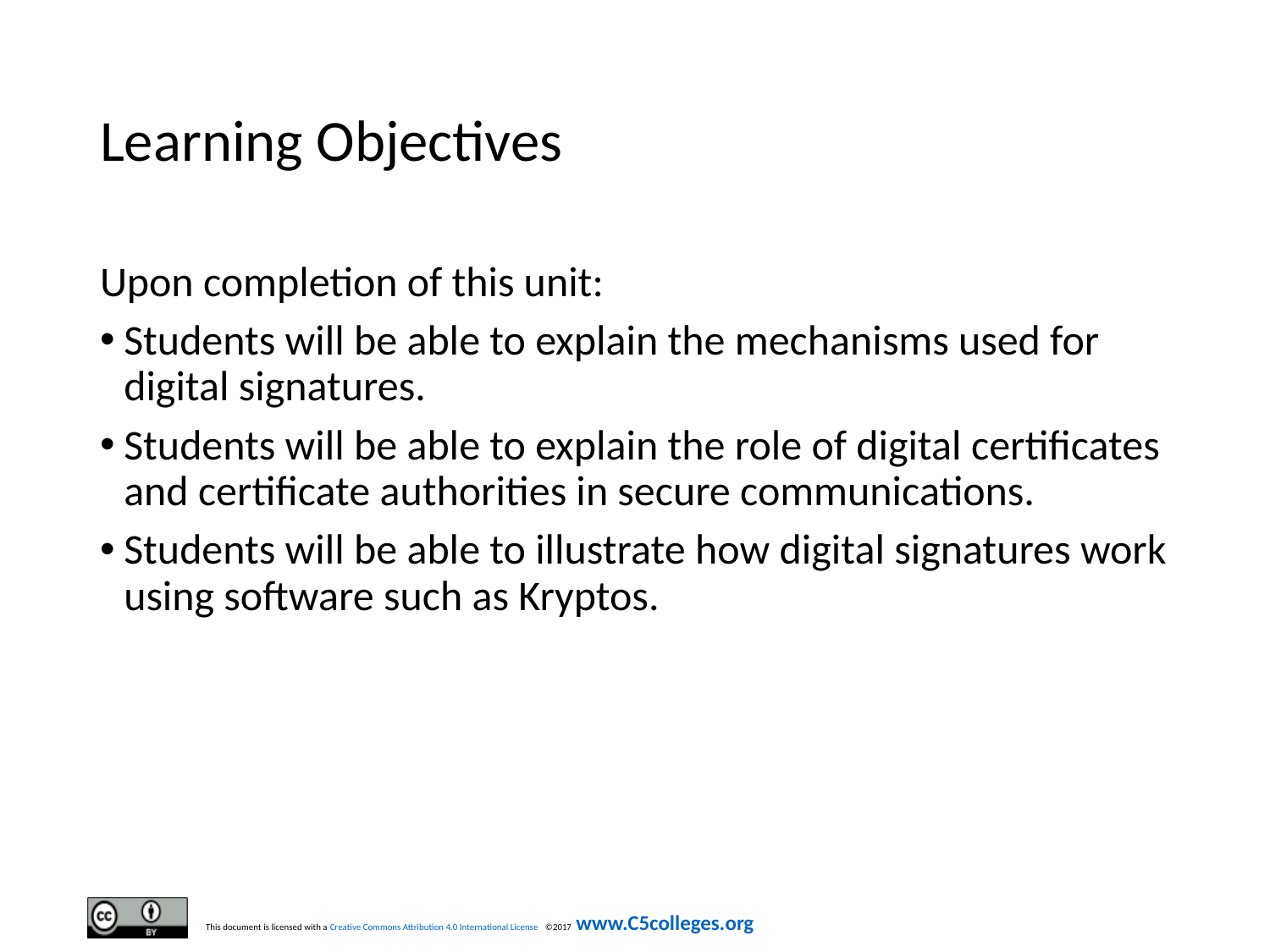

# Learning Objectives
Upon completion of this unit:
Students will be able to explain the mechanisms used for digital signatures.
Students will be able to explain the role of digital certificates and certificate authorities in secure communications.
Students will be able to illustrate how digital signatures work using software such as Kryptos.